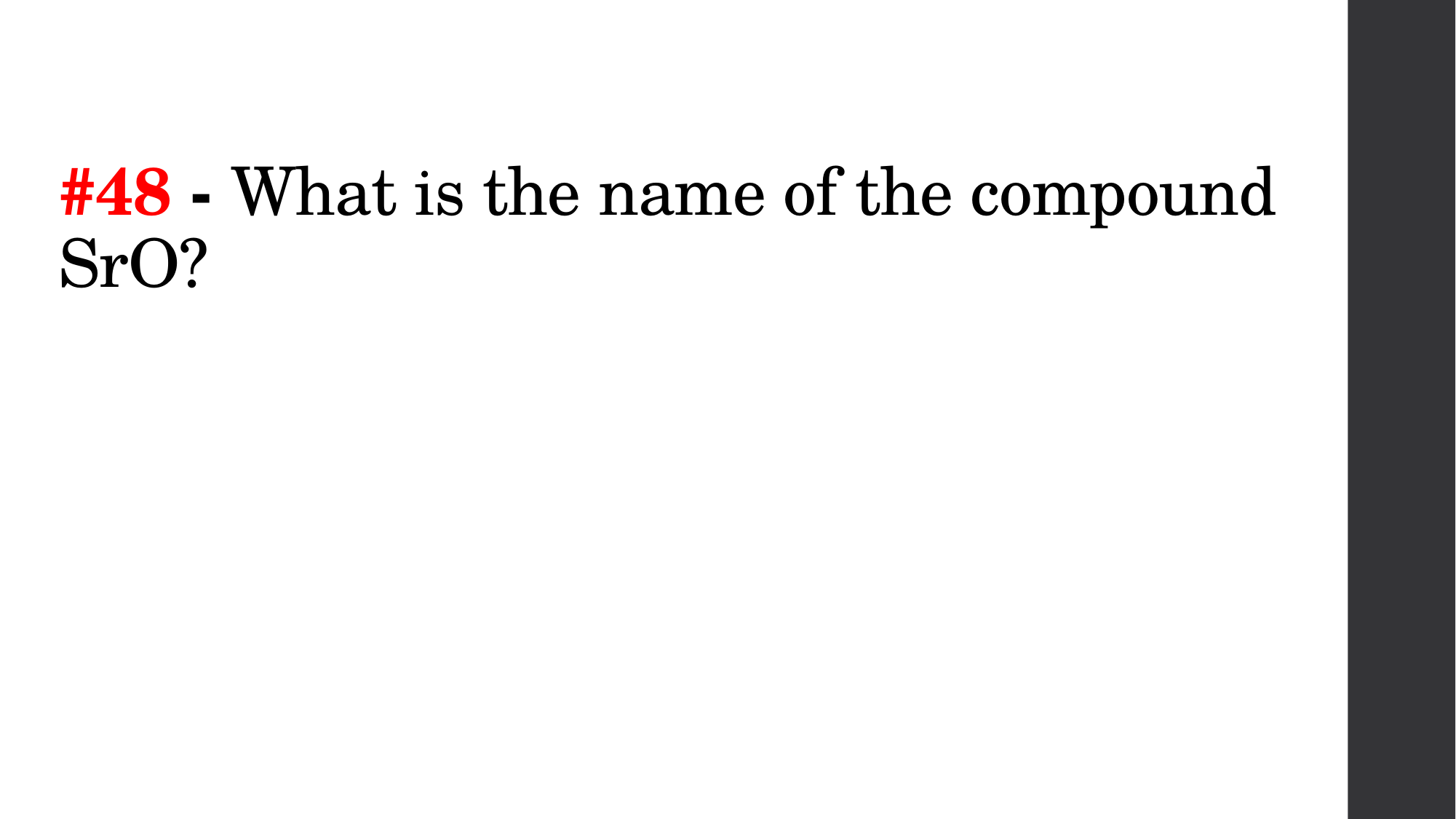

# #48 - What is the name of the compound SrO?